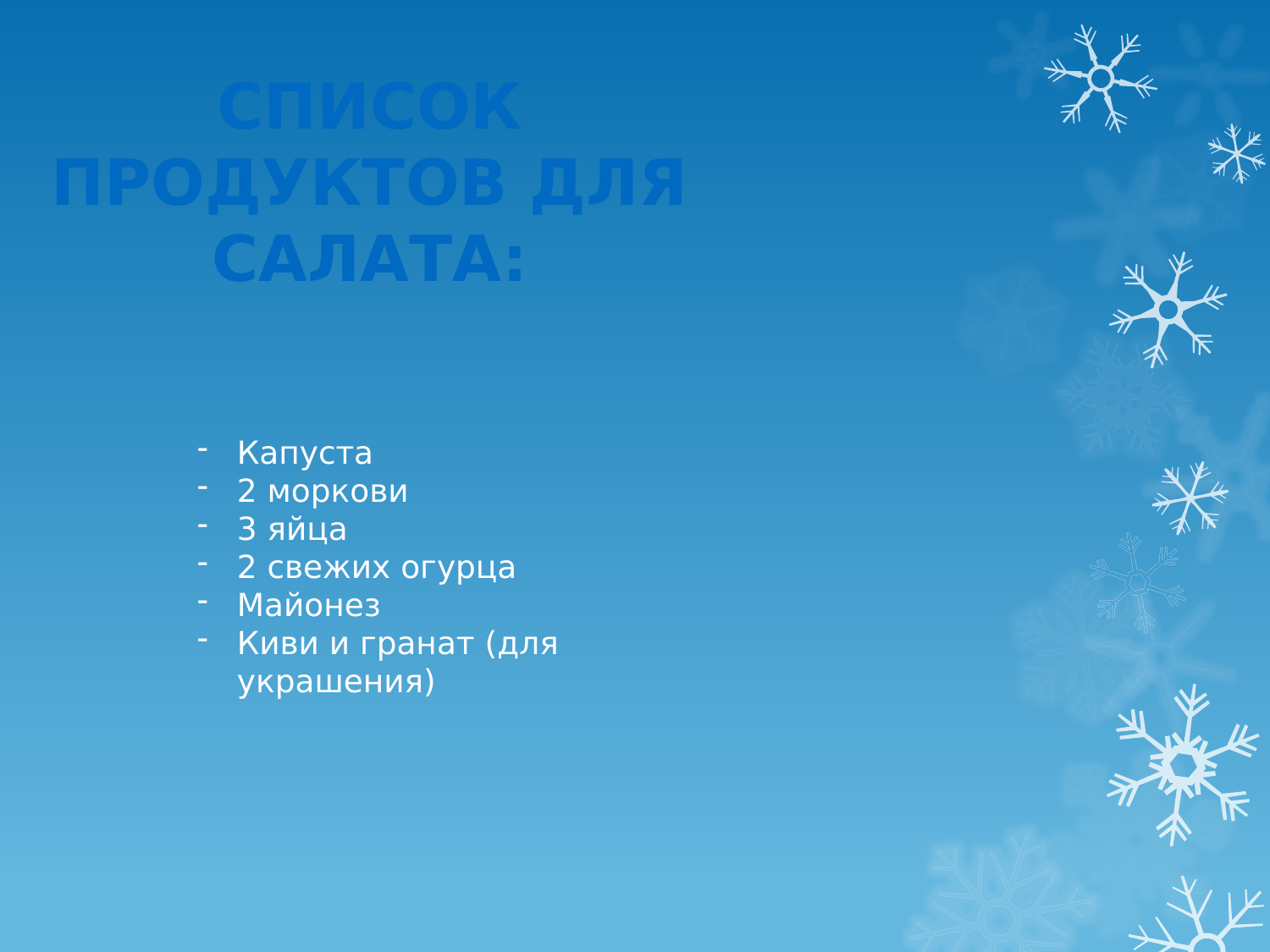

Список продуктов для салата:
Капуста
2 моркови
3 яйца
2 свежих огурца
Майонез
Киви и гранат (для украшения)